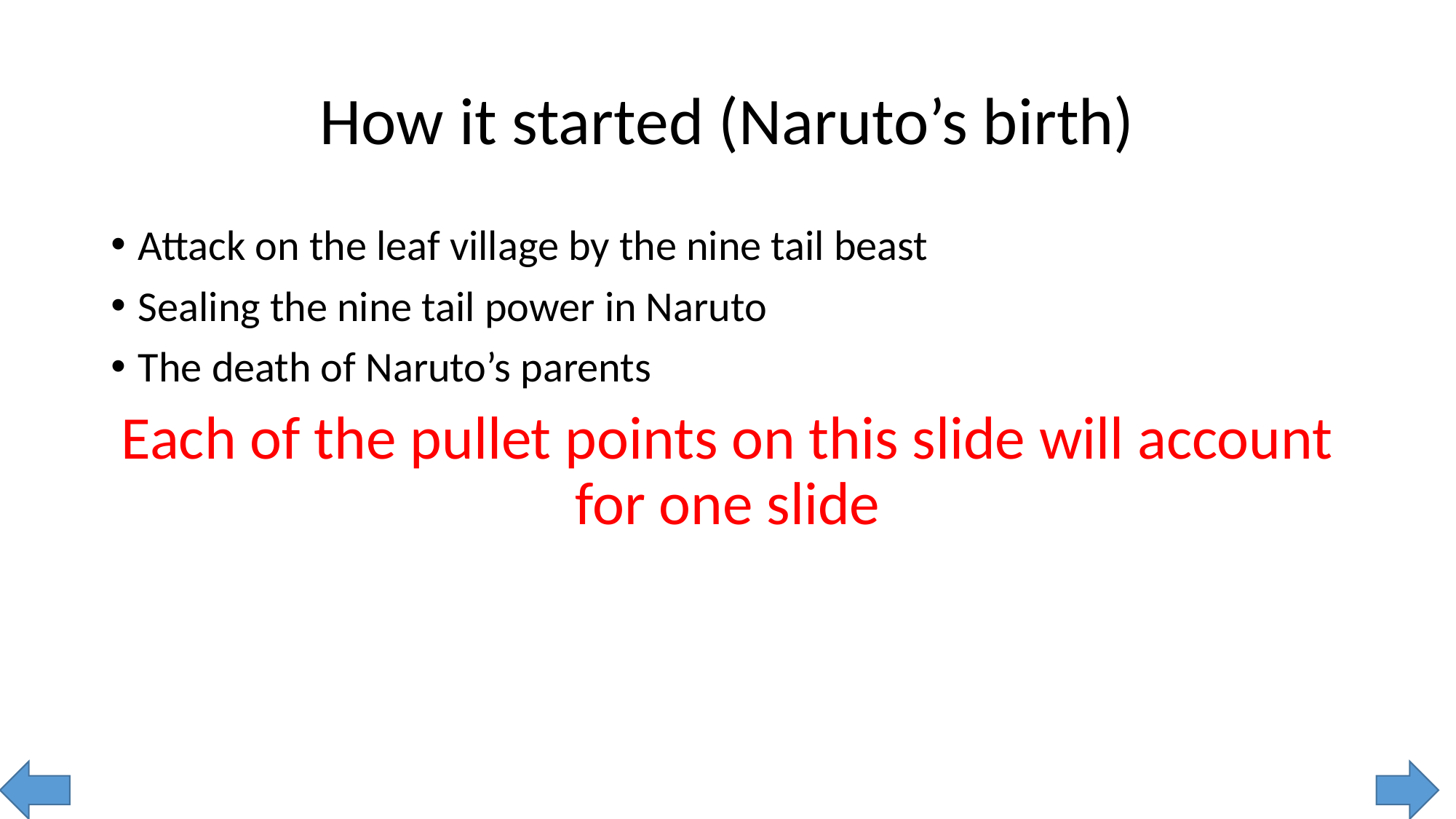

# How it started (Naruto’s birth)
Attack on the leaf village by the nine tail beast
Sealing the nine tail power in Naruto
The death of Naruto’s parents
Each of the pullet points on this slide will account for one slide